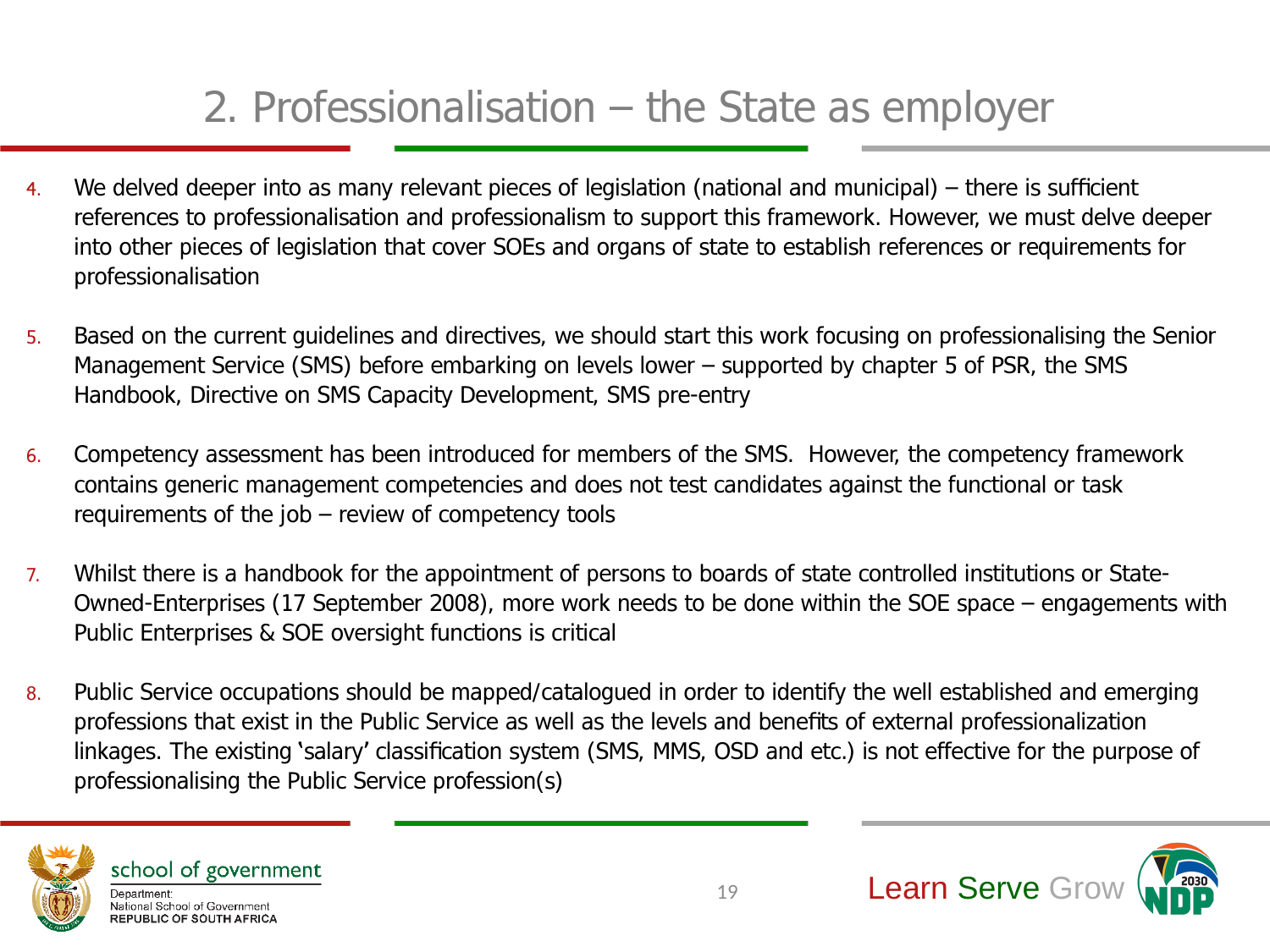

2. Professionalisation – the State as employer
We delved deeper into as many relevant pieces of legislation (national and municipal) – there is sufficient references to professionalisation and professionalism to support this framework. However, we must delve deeper into other pieces of legislation that cover SOEs and organs of state to establish references or requirements for professionalisation

Based on the current guidelines and directives, we should start this work focusing on professionalising the Senior Management Service (SMS) before embarking on levels lower – supported by chapter 5 of PSR, the SMS Handbook, Directive on SMS Capacity Development, SMS pre-entry

Competency assessment has been introduced for members of the SMS.  However, the competency framework contains generic management competencies and does not test candidates against the functional or task requirements of the job – review of competency tools

Whilst there is a handbook for the appointment of persons to boards of state controlled institutions or State-Owned-Enterprises (17 September 2008), more work needs to be done within the SOE space – engagements with Public Enterprises & SOE oversight functions is critical

Public Service occupations should be mapped/catalogued in order to identify the well established and emerging professions that exist in the Public Service as well as the levels and benefits of external professionalization linkages. The existing ‘salary’ classification system (SMS, MMS, OSD and etc.) is not effective for the purpose of professionalising the Public Service profession(s)

19